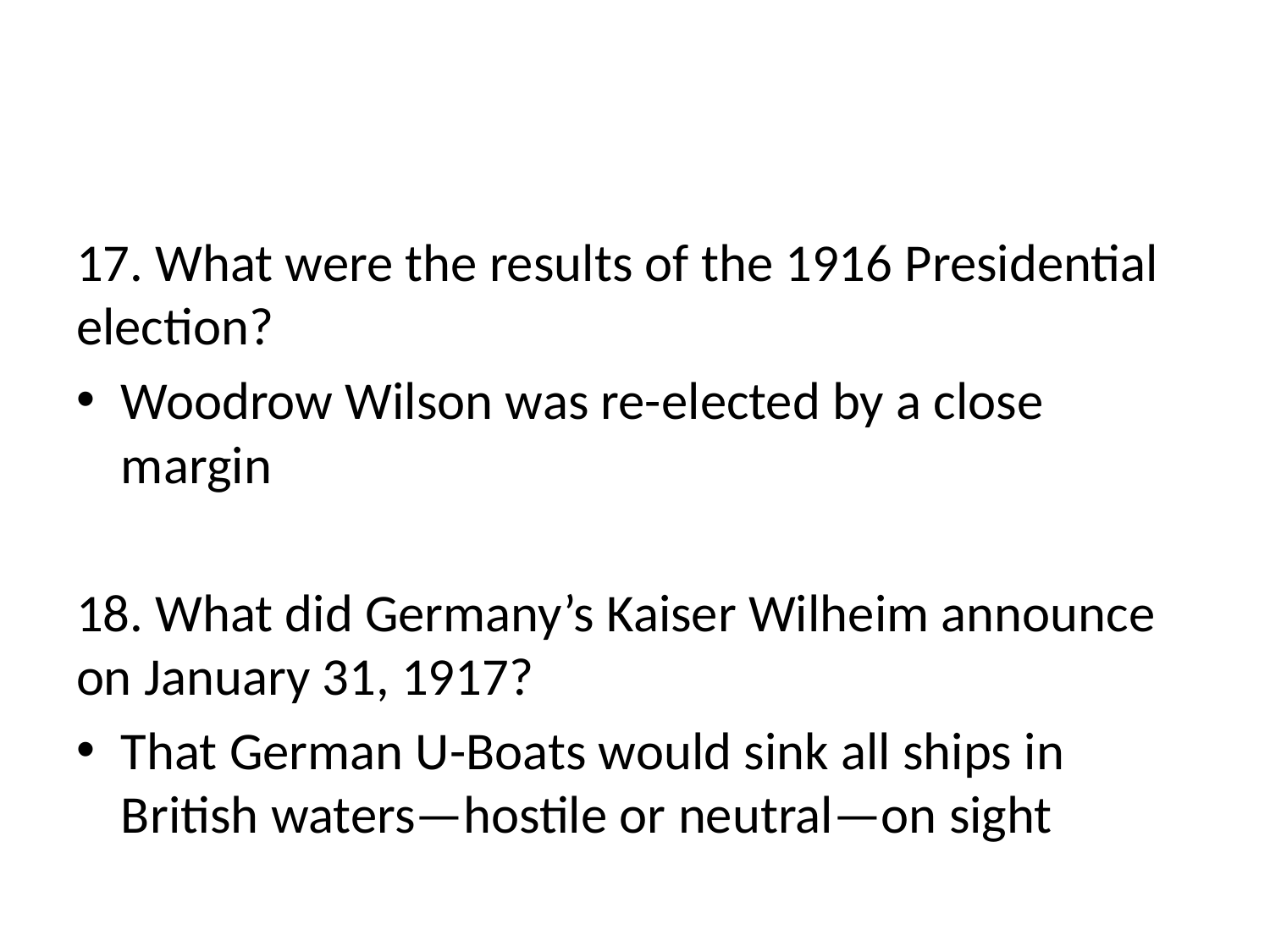

#
17. What were the results of the 1916 Presidential election?
Woodrow Wilson was re-elected by a close margin

18. What did Germany’s Kaiser Wilheim announce on January 31, 1917?
That German U-Boats would sink all ships in British waters—hostile or neutral—on sight